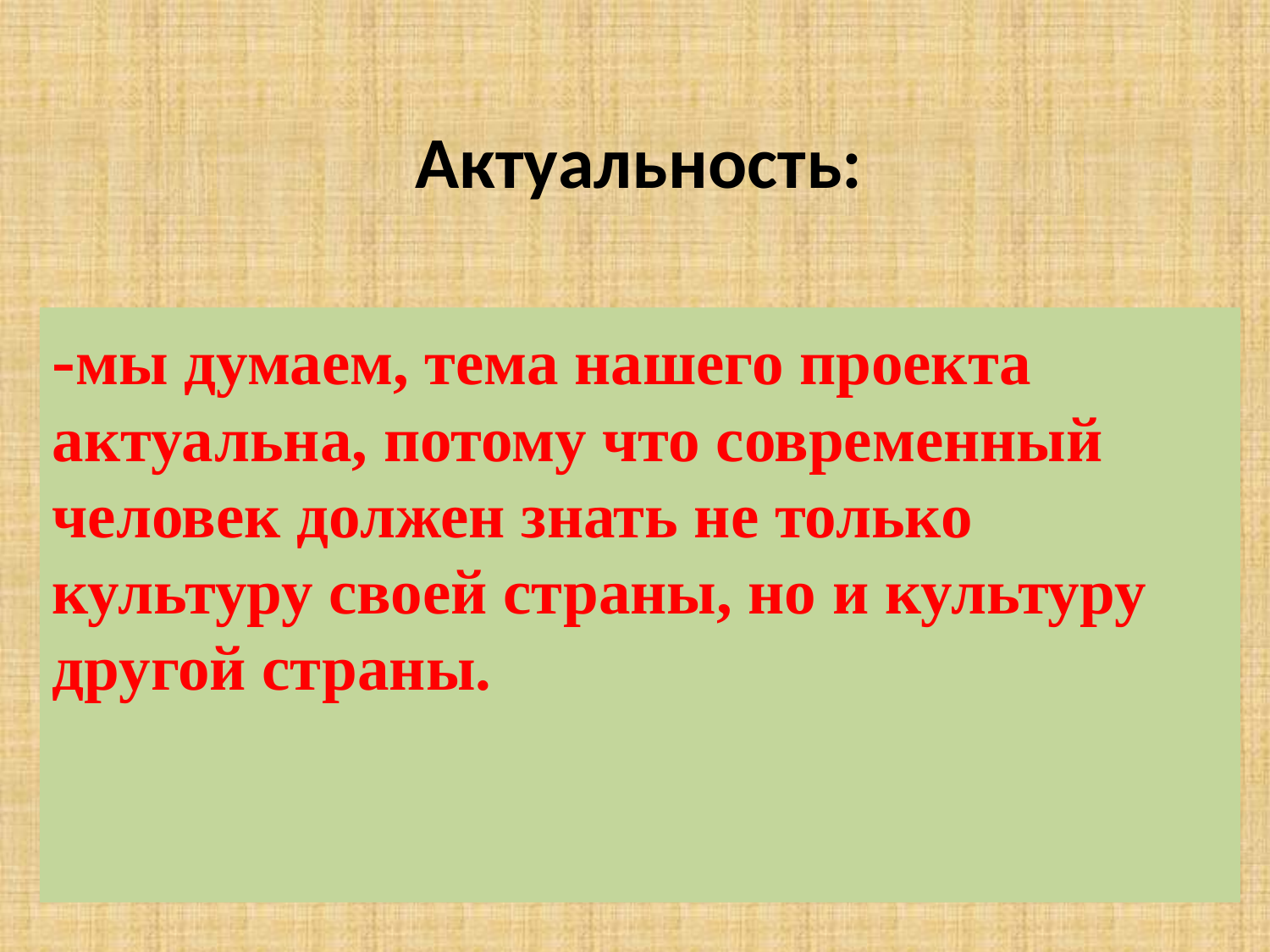

# Актуальность:
-мы думаем, тема нашего проекта актуальна, потому что современный человек должен знать не только культуру своей страны, но и культуру другой страны.